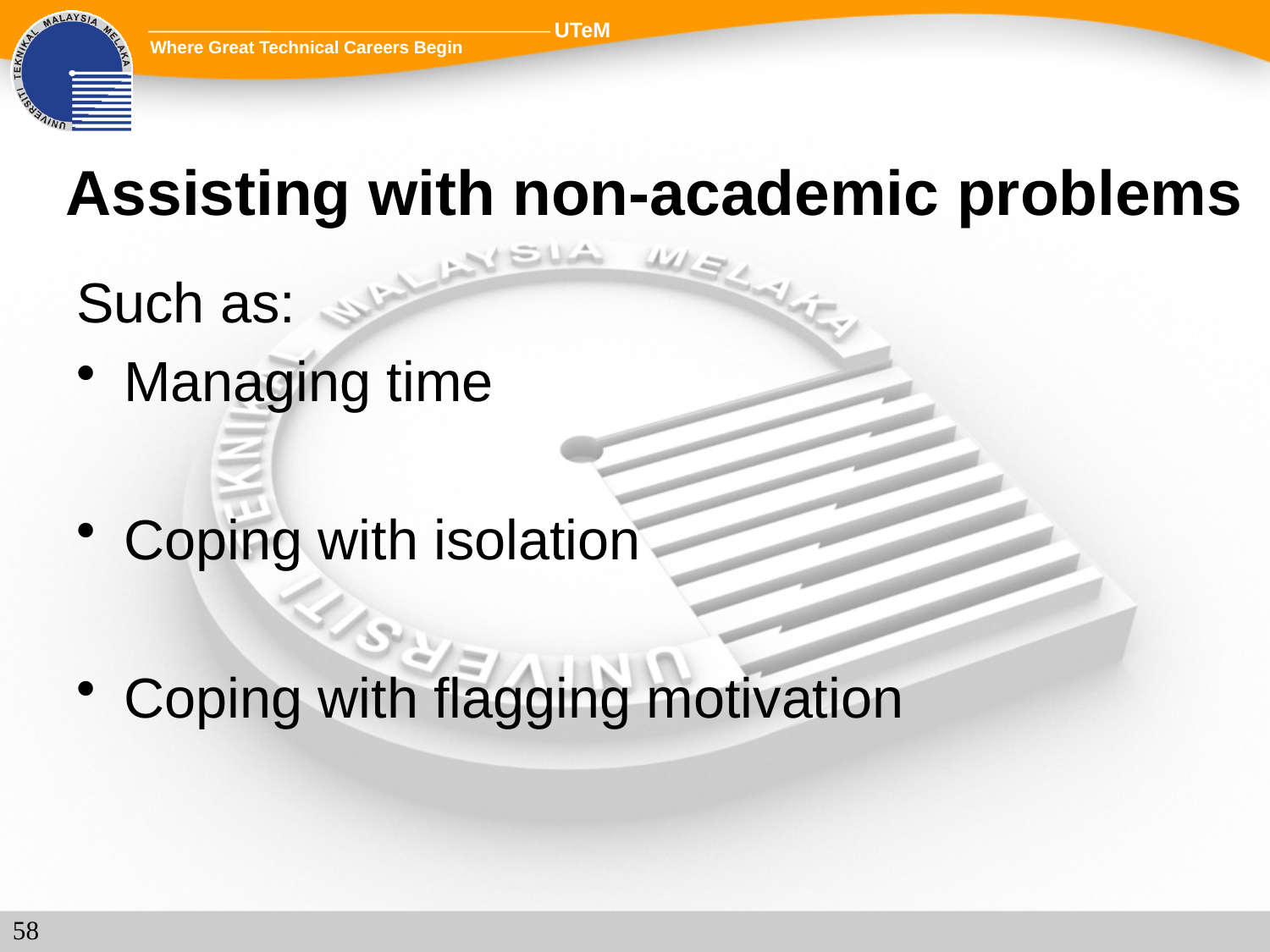

# Assisting with non-academic problems
Such as:
Managing time

Coping with isolation

Coping with flagging motivation